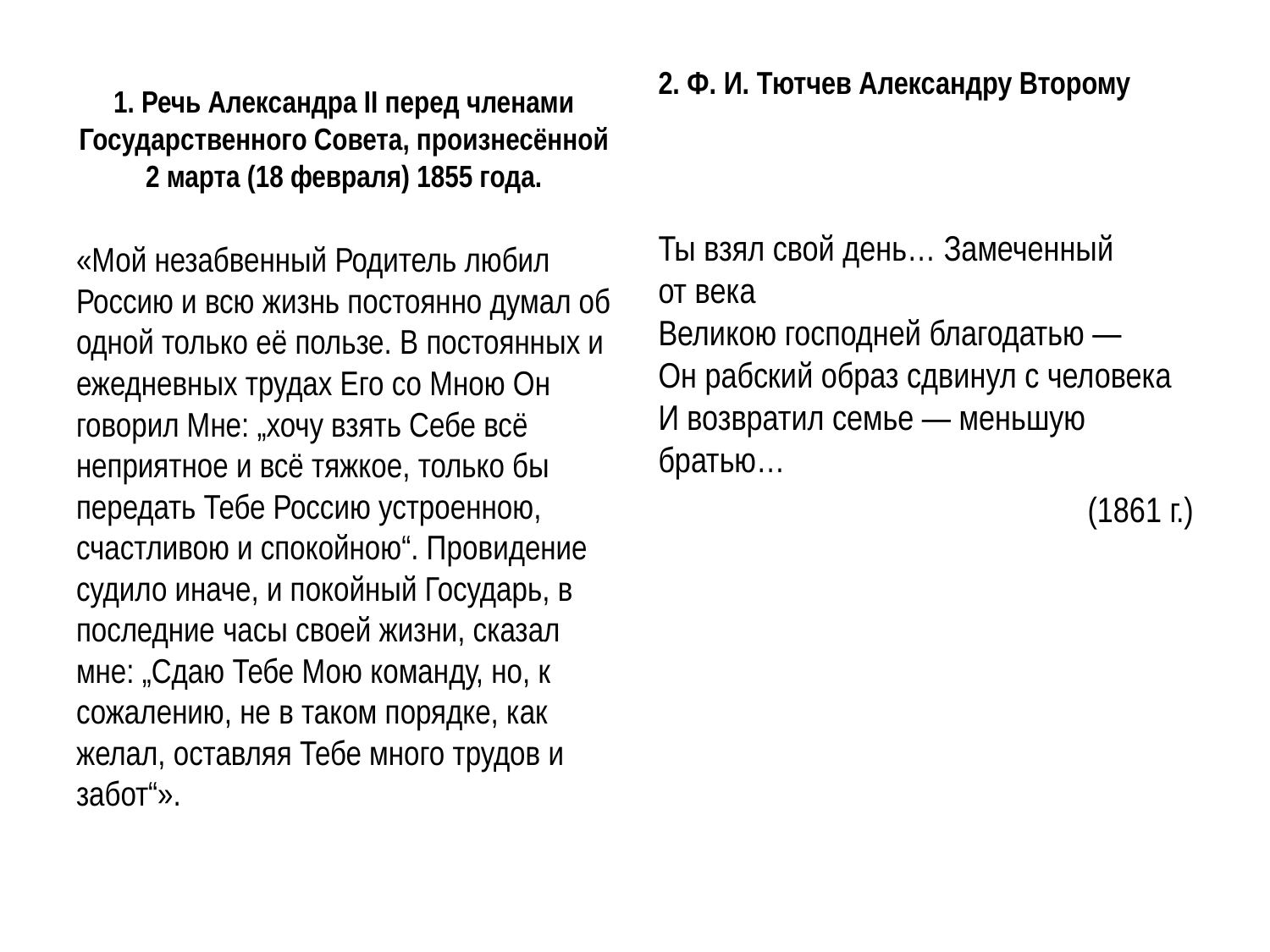

#
2. Ф. И. Тютчев Александру Второму

Ты взял свой день… Замеченный от века
Великою господней благодатью —
Он рабский образ сдвинул с человека
И возвратил семье — меньшую братью…
(1861 г.)

1. Речь Александра II перед членами Государственного Совета, произнесённой 2 марта (18 февраля) 1855 года.

«Мой незабвенный Родитель любил Россию и всю жизнь постоянно думал об одной только её пользе. В постоянных и ежедневных трудах Его со Мною Он говорил Мне: „хочу взять Себе всё неприятное и всё тяжкое, только бы передать Тебе Россию устроенною, счастливою и спокойною“. Провидение судило иначе, и покойный Государь, в последние часы своей жизни, сказал мне: „Сдаю Тебе Мою команду, но, к сожалению, не в таком порядке, как желал, оставляя Тебе много трудов и забот“».